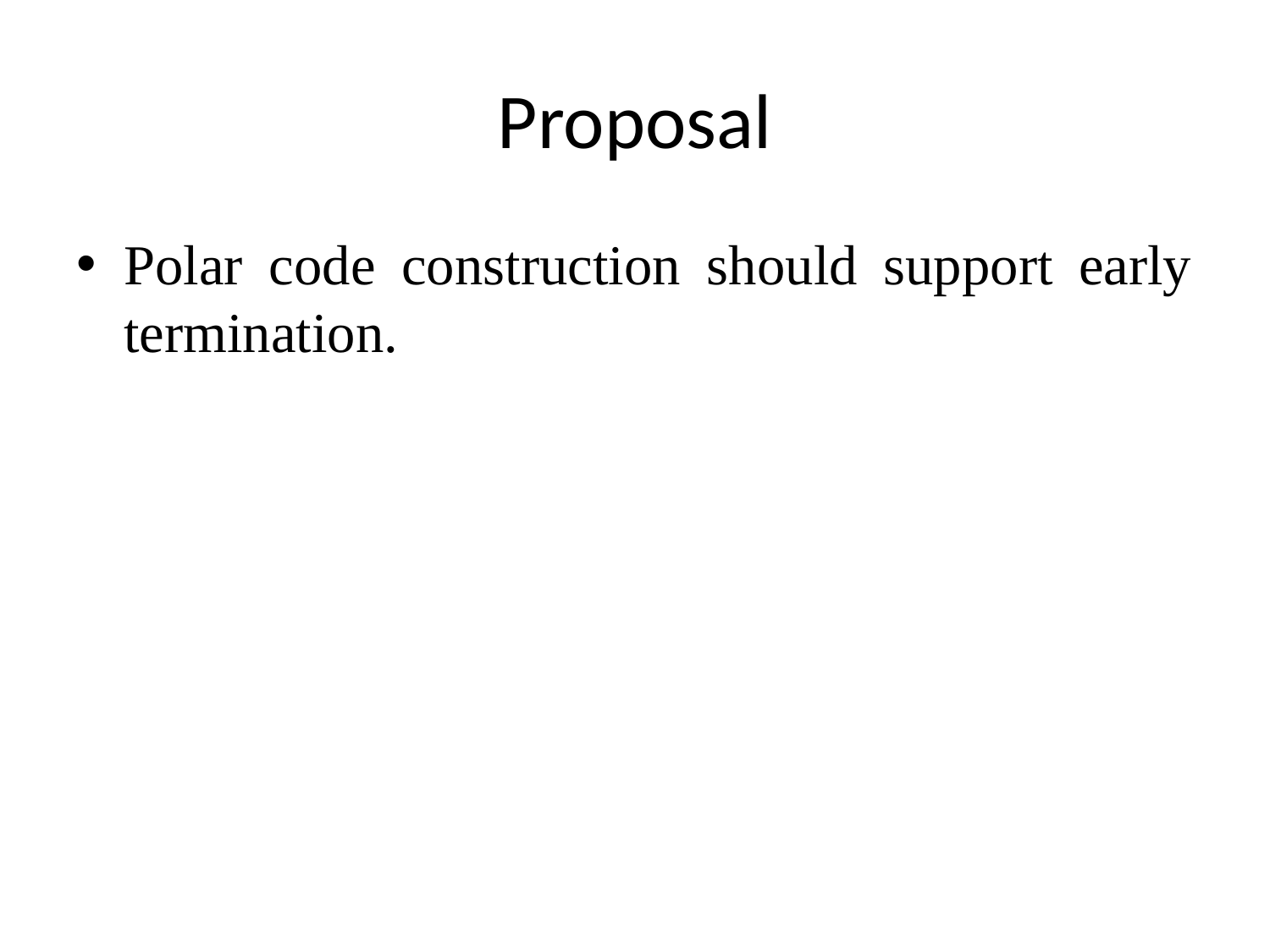

# Proposal
Polar code construction should support early termination.